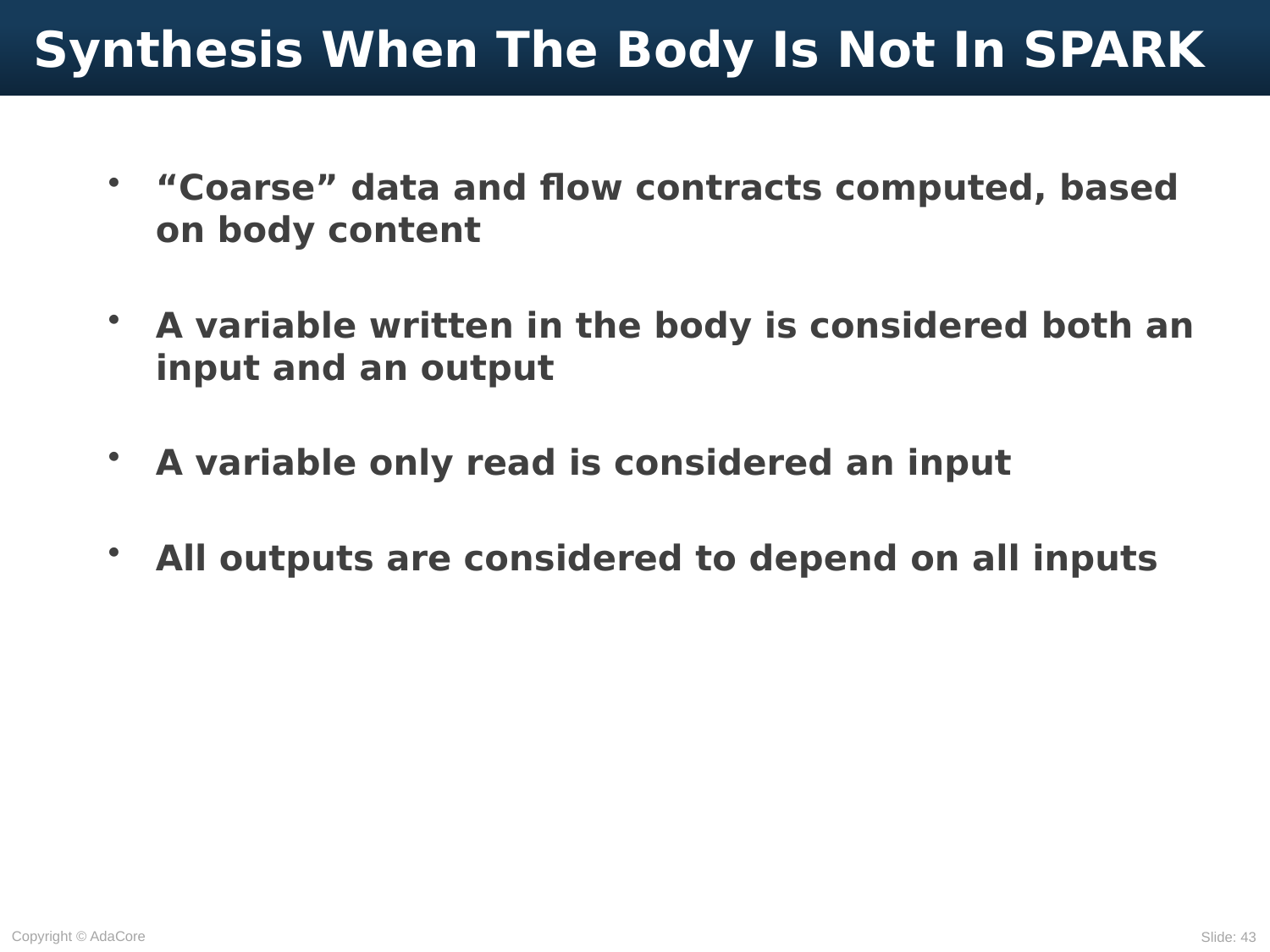

# Synthesis When The Body Is Not In SPARK
“Coarse” data and flow contracts computed, based on body content
A variable written in the body is considered both an input and an output
A variable only read is considered an input
All outputs are considered to depend on all inputs